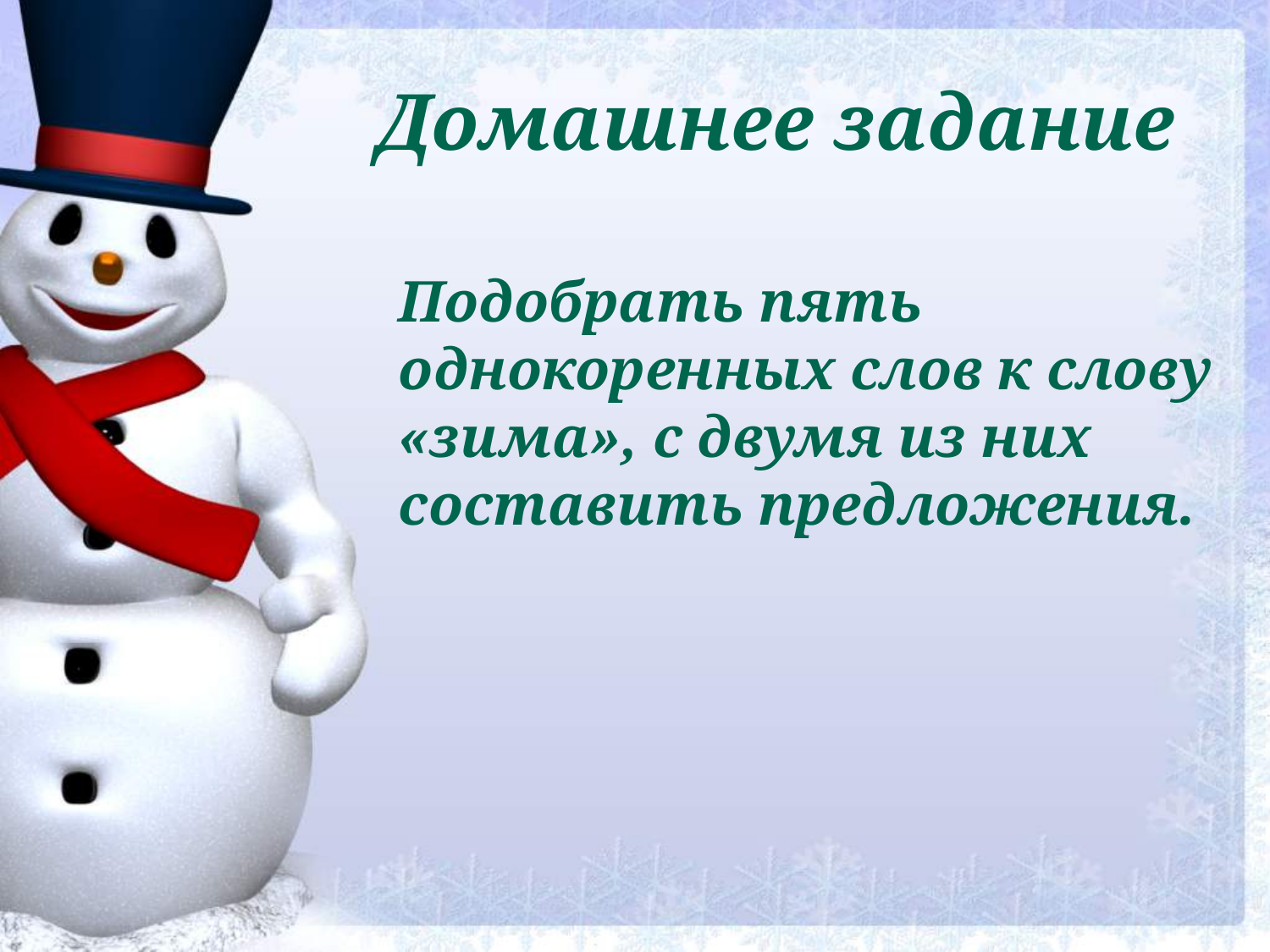

Домашнее задание
Подобрать пять однокоренных слов к слову «зима», с двумя из них составить предложения.